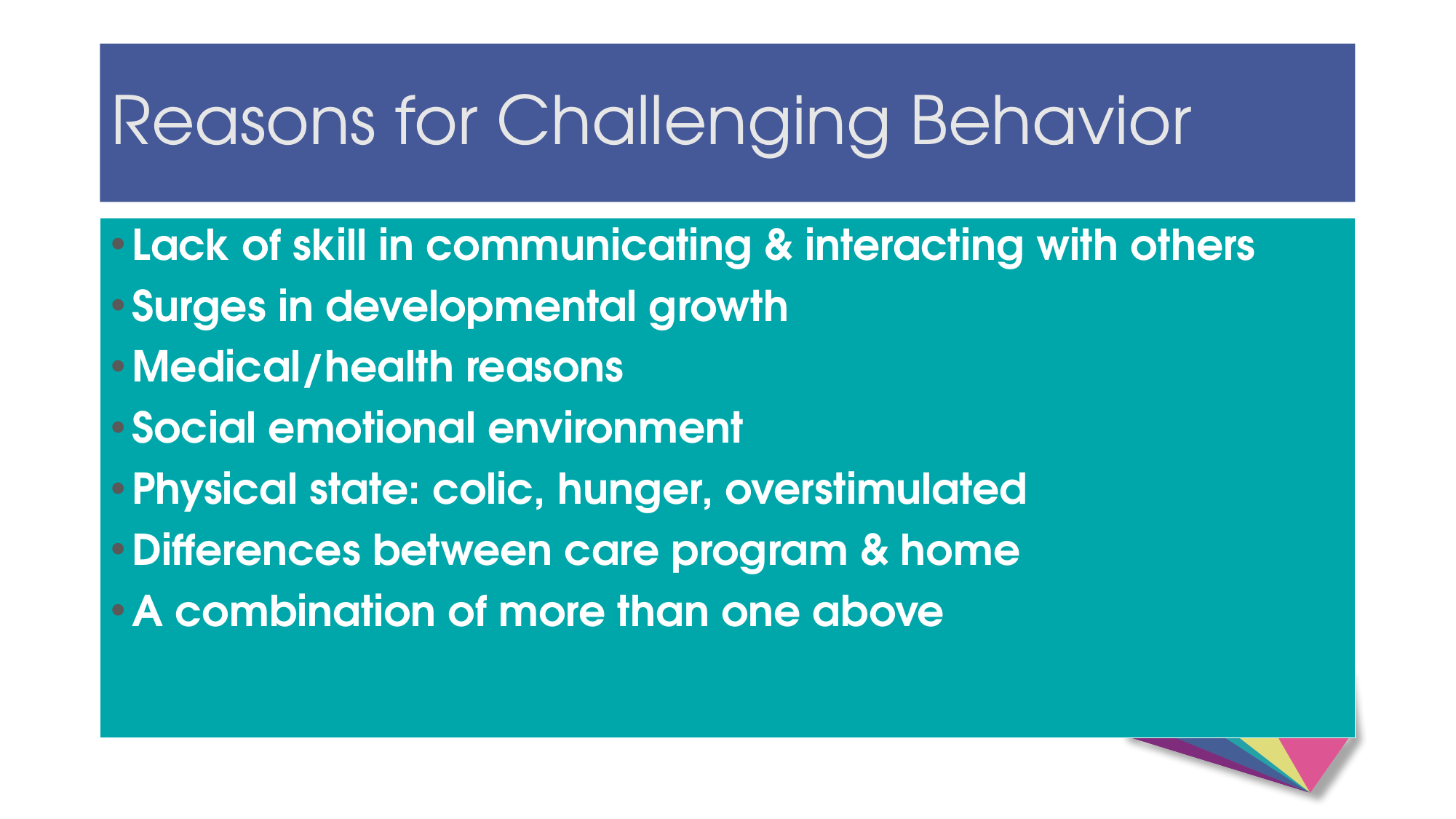

# Reasons for Challenging Behavior
Lack of skill in communicating & interacting with others
Surges in developmental growth
Medical/health reasons
Social emotional environment
Physical state: colic, hunger, overstimulated
Differences between care program & home
A combination of more than one above